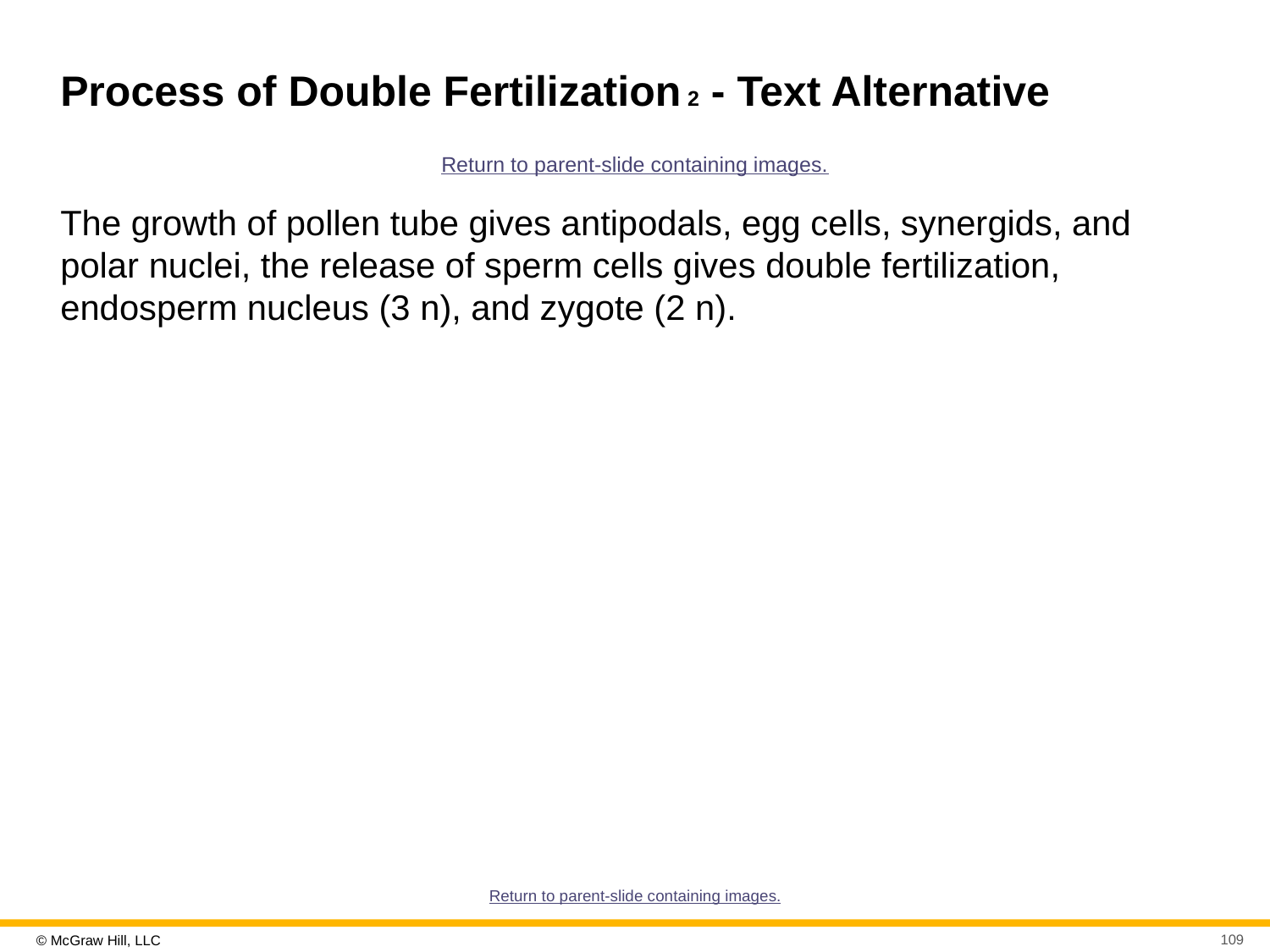

# Process of Double Fertilization 2 - Text Alternative
Return to parent-slide containing images.
The growth of pollen tube gives antipodals, egg cells, synergids, and polar nuclei, the release of sperm cells gives double fertilization, endosperm nucleus (3 n), and zygote (2 n).
Return to parent-slide containing images.
109